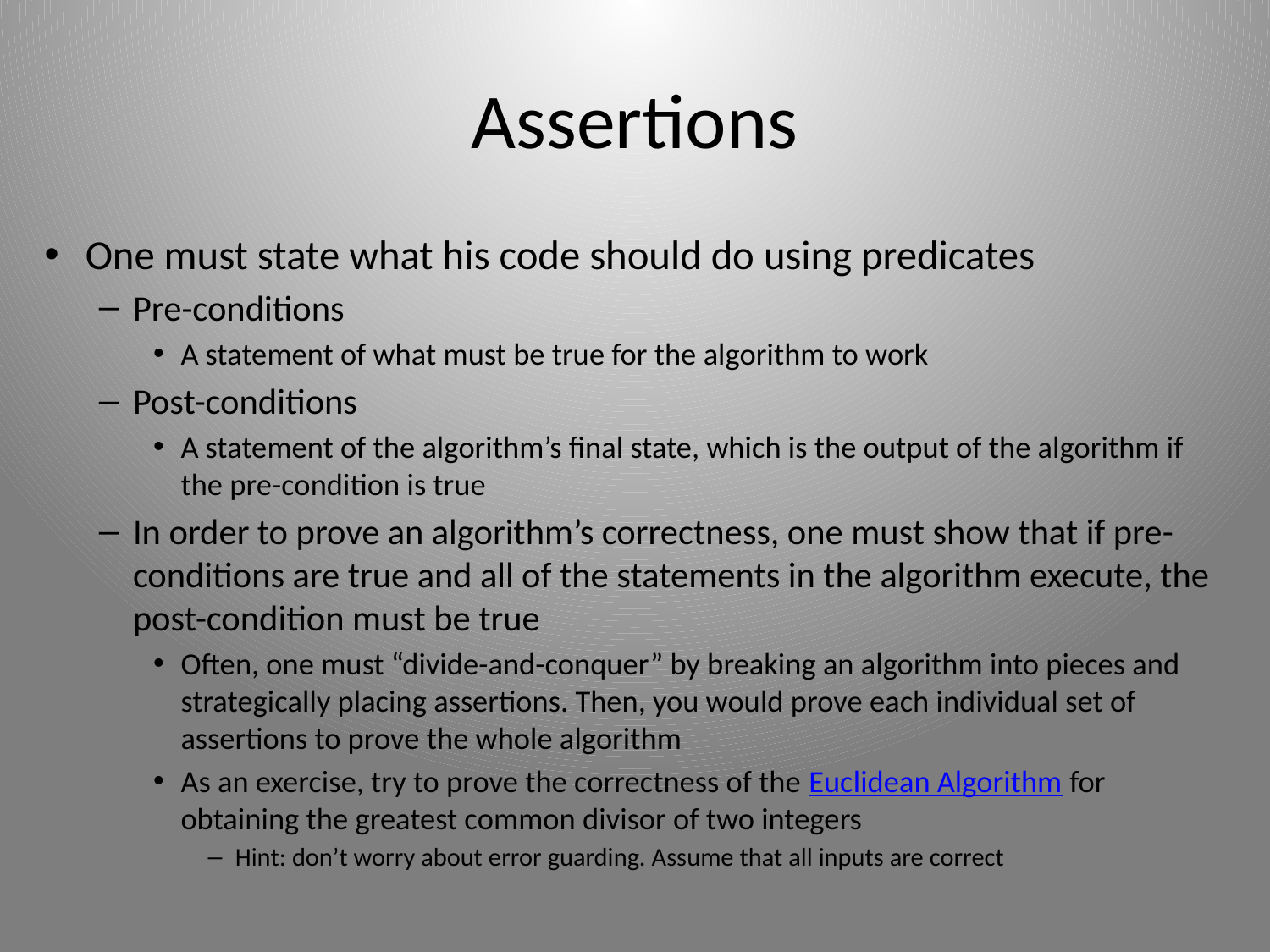

# Assertions
One must state what his code should do using predicates
Pre-conditions
A statement of what must be true for the algorithm to work
Post-conditions
A statement of the algorithm’s final state, which is the output of the algorithm if the pre-condition is true
In order to prove an algorithm’s correctness, one must show that if pre-conditions are true and all of the statements in the algorithm execute, the post-condition must be true
Often, one must “divide-and-conquer” by breaking an algorithm into pieces and strategically placing assertions. Then, you would prove each individual set of assertions to prove the whole algorithm
As an exercise, try to prove the correctness of the Euclidean Algorithm for obtaining the greatest common divisor of two integers
Hint: don’t worry about error guarding. Assume that all inputs are correct